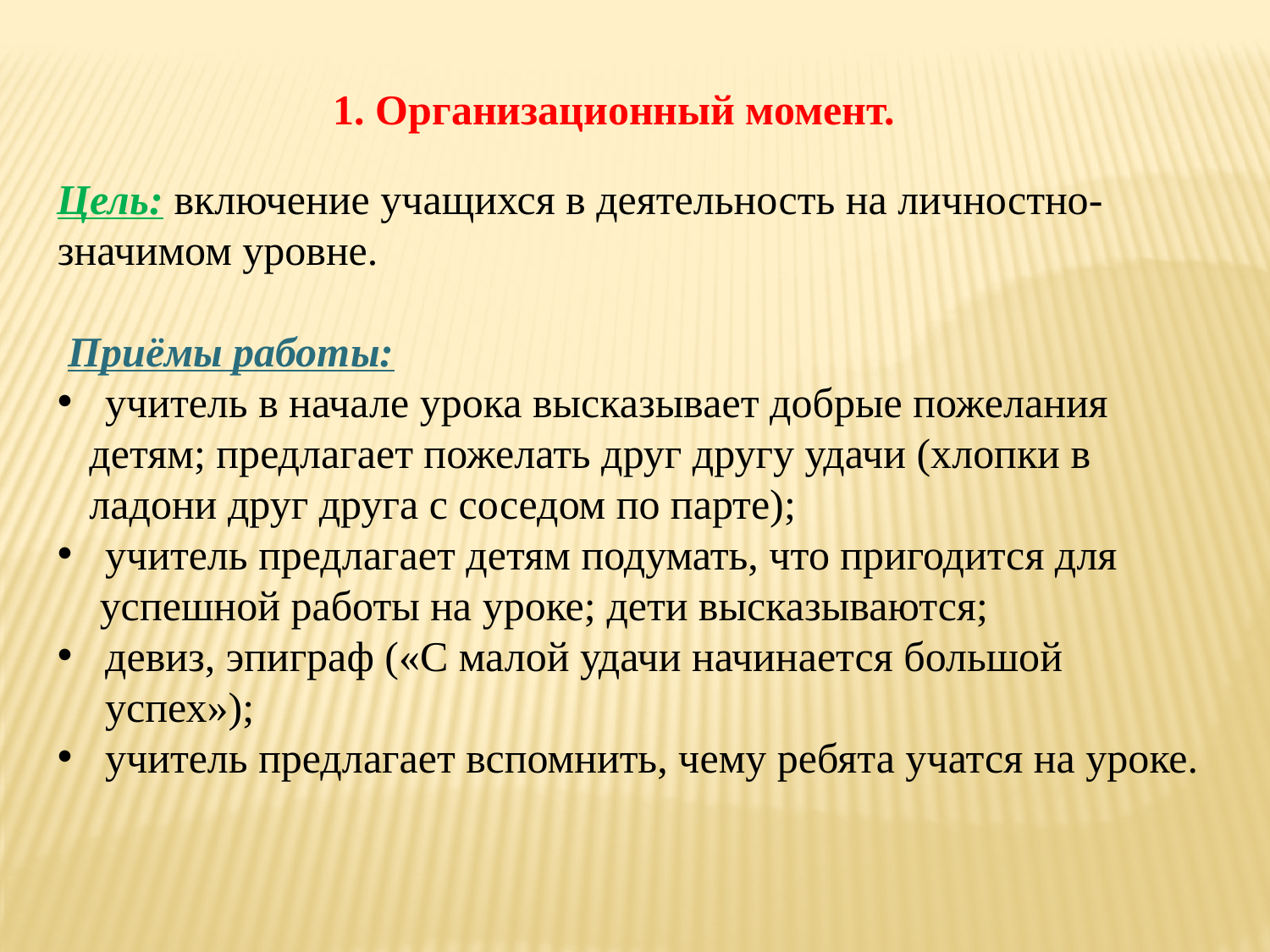

1. Организационный момент.
Цель: включение учащихся в деятельность на личностно- значимом уровне.

 Приёмы работы:
учитель в начале урока высказывает добрые пожелания
   детям; предлагает пожелать друг другу удачи (хлопки в
   ладони друг друга с соседом по парте);
учитель предлагает детям подумать, что пригодится для
    успешной работы на уроке; дети высказываются;
девиз, эпиграф («С малой удачи начинается большой успех»);
учитель предлагает вспомнить, чему ребята учатся на уроке.